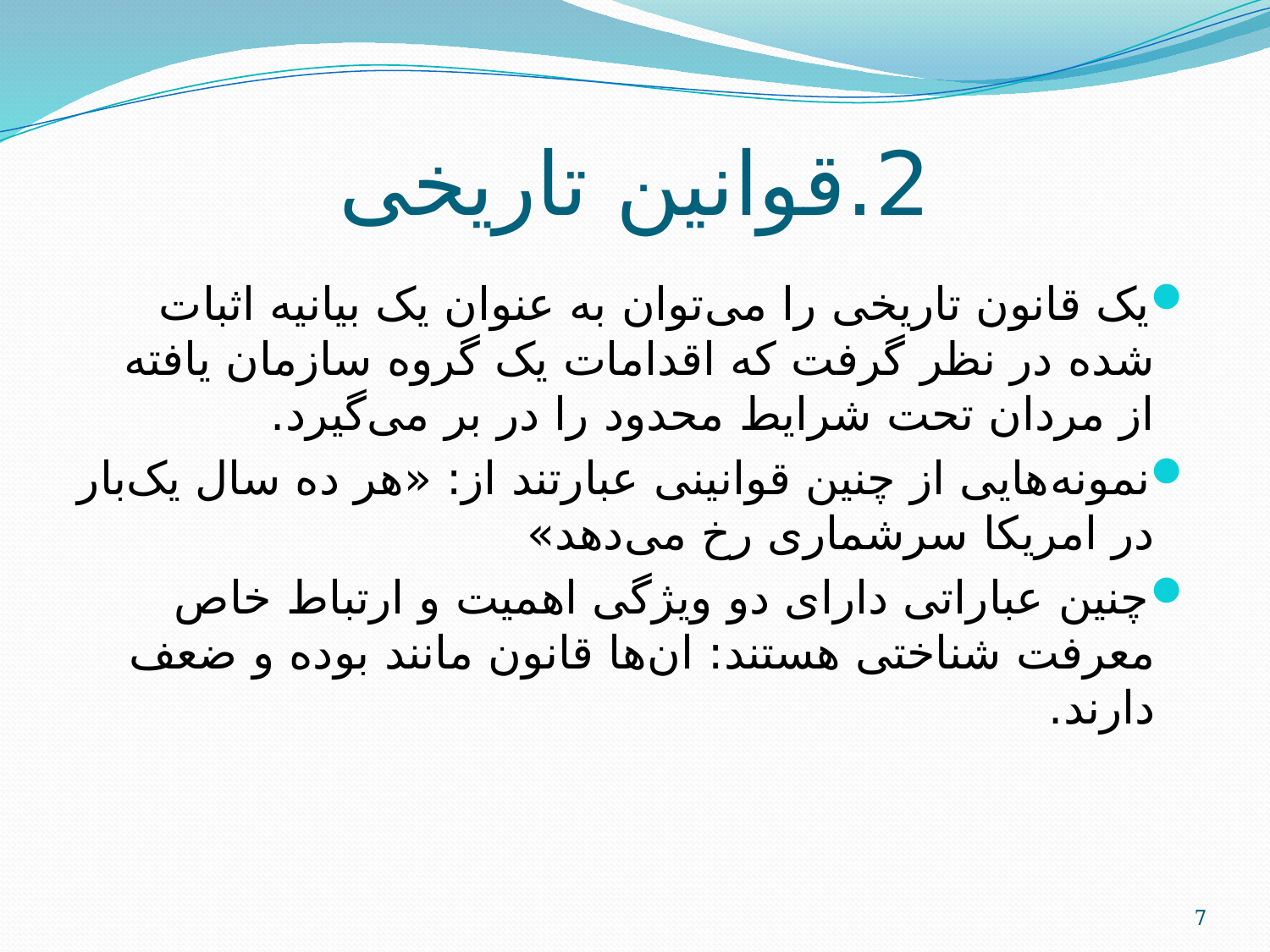

# 2.قوانین تاریخی
یک قانون تاریخی را می‌توان به عنوان یک بیانیه اثبات شده در نظر گرفت که اقدامات یک گروه سازمان یافته از مردان تحت شرایط محدود را در بر می‌گیرد.
نمونه‌هایی از چنین قوانینی عبارتند از: «هر ده سال یک‌بار در امریکا سرشماری رخ می‌دهد»
چنین عباراتی دارای دو ویژگی اهمیت و ارتباط خاص معرفت شناختی هستند: ان‌ها قانون مانند بوده و ضعف دارند.
7